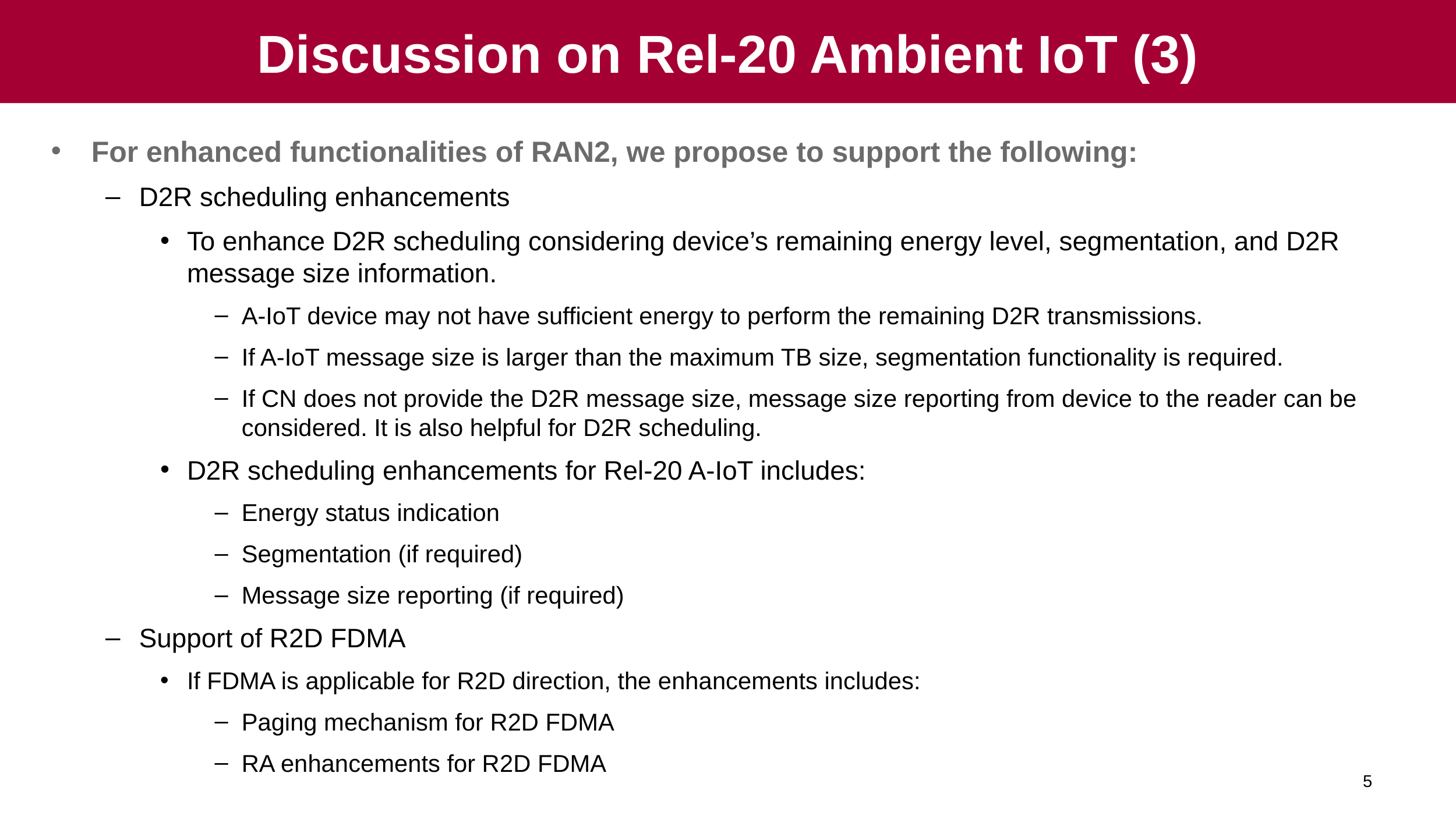

# Discussion on Rel-20 Ambient IoT (3)
For enhanced functionalities of RAN2, we propose to support the following:
D2R scheduling enhancements
To enhance D2R scheduling considering device’s remaining energy level, segmentation, and D2R message size information.
A-IoT device may not have sufficient energy to perform the remaining D2R transmissions.
If A-IoT message size is larger than the maximum TB size, segmentation functionality is required.
If CN does not provide the D2R message size, message size reporting from device to the reader can be considered. It is also helpful for D2R scheduling.
D2R scheduling enhancements for Rel-20 A-IoT includes:
Energy status indication
Segmentation (if required)
Message size reporting (if required)
Support of R2D FDMA
If FDMA is applicable for R2D direction, the enhancements includes:
Paging mechanism for R2D FDMA
RA enhancements for R2D FDMA

5